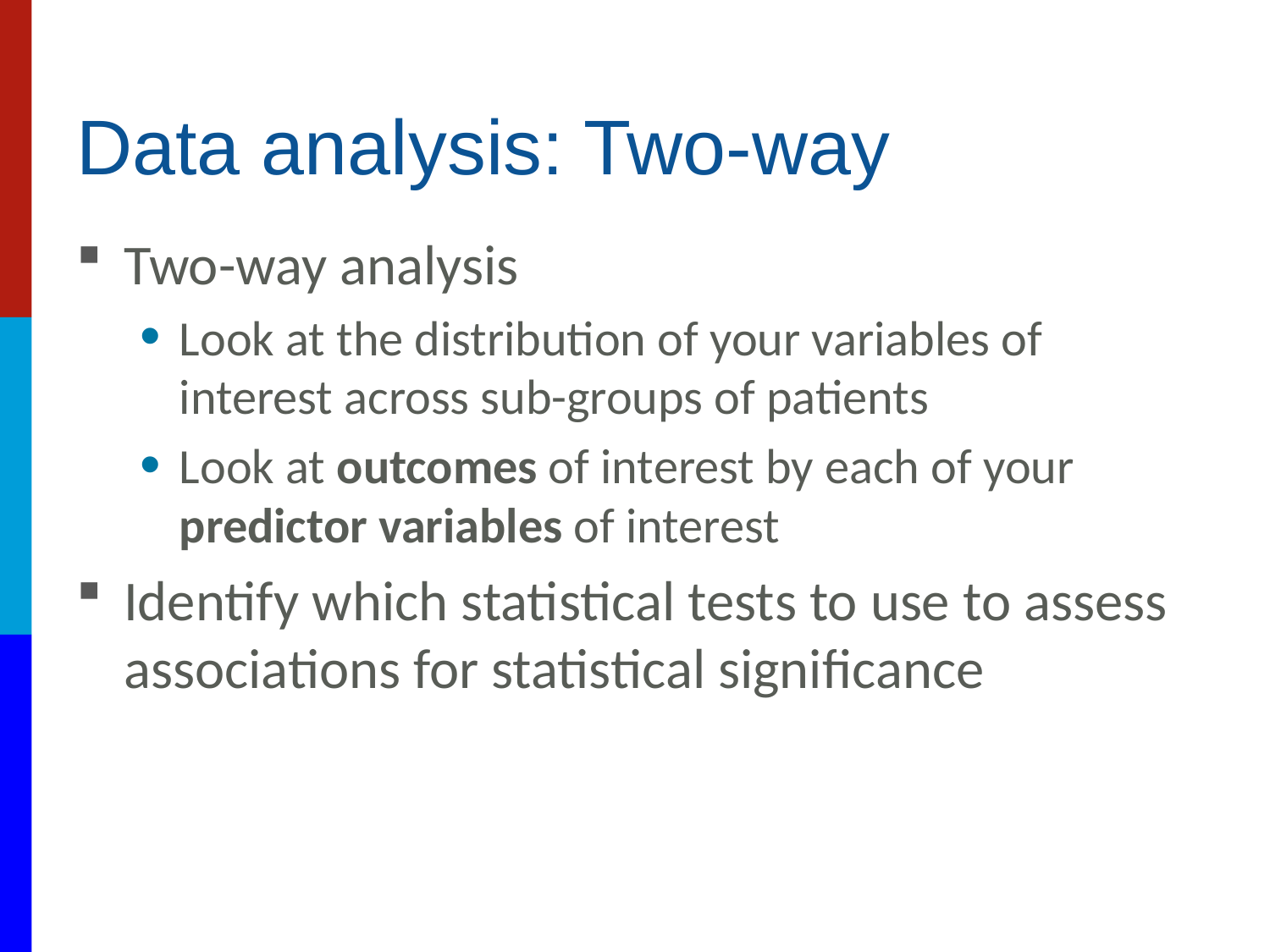

# Data analysis: Two-way
Two-way analysis
Look at the distribution of your variables of interest across sub-groups of patients
Look at outcomes of interest by each of your predictor variables of interest
Identify which statistical tests to use to assess associations for statistical significance